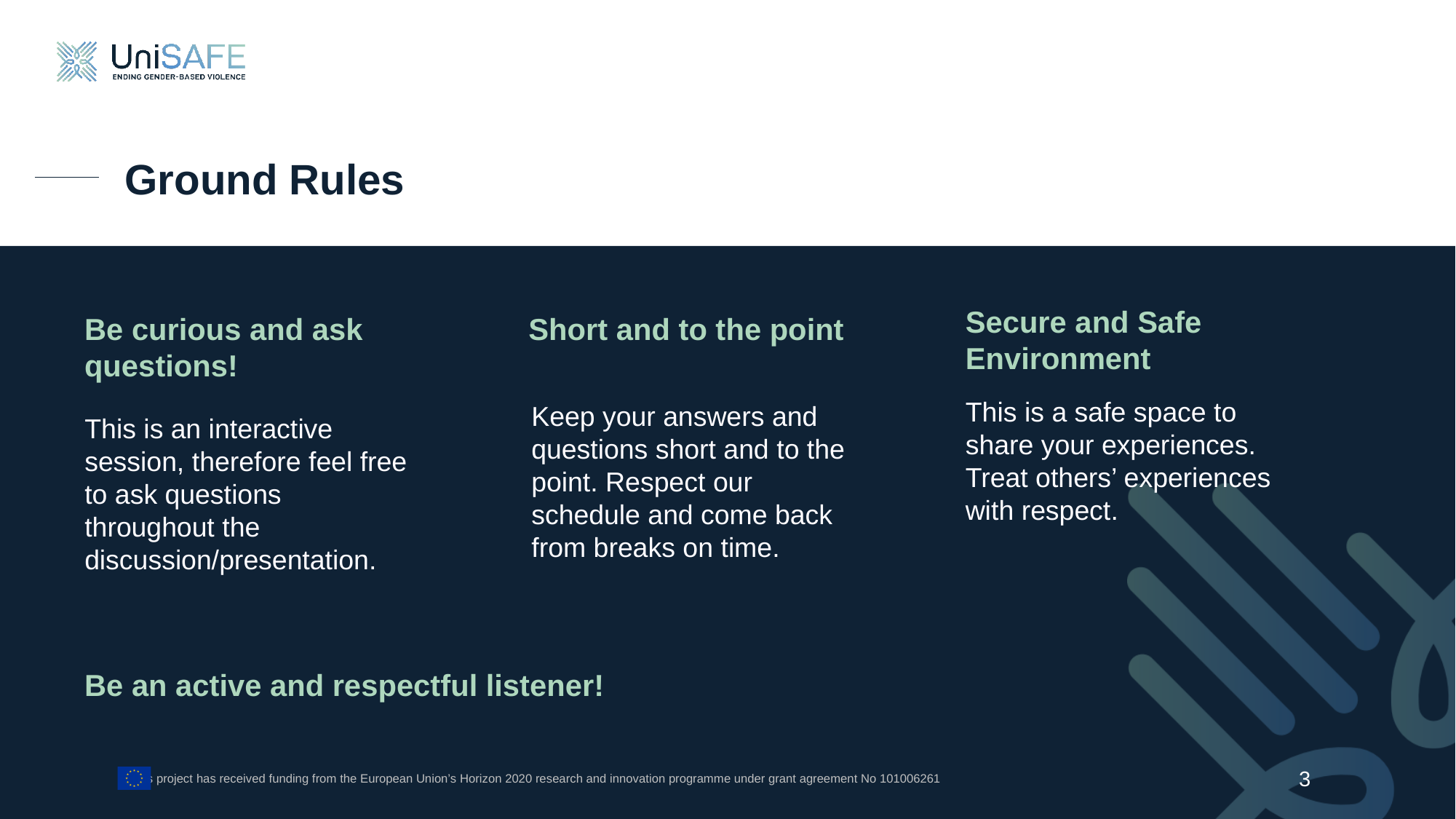

# Ground Rules
Secure and Safe Environment
Be curious and ask questions!
Short and to the point
This is a safe space to share your experiences. Treat others’ experiences with respect.
Keep your answers and questions short and to the point. Respect our schedule and come back from breaks on time.
This is an interactive session, therefore feel free to ask questions throughout the discussion/presentation.
Be an active and respectful listener!